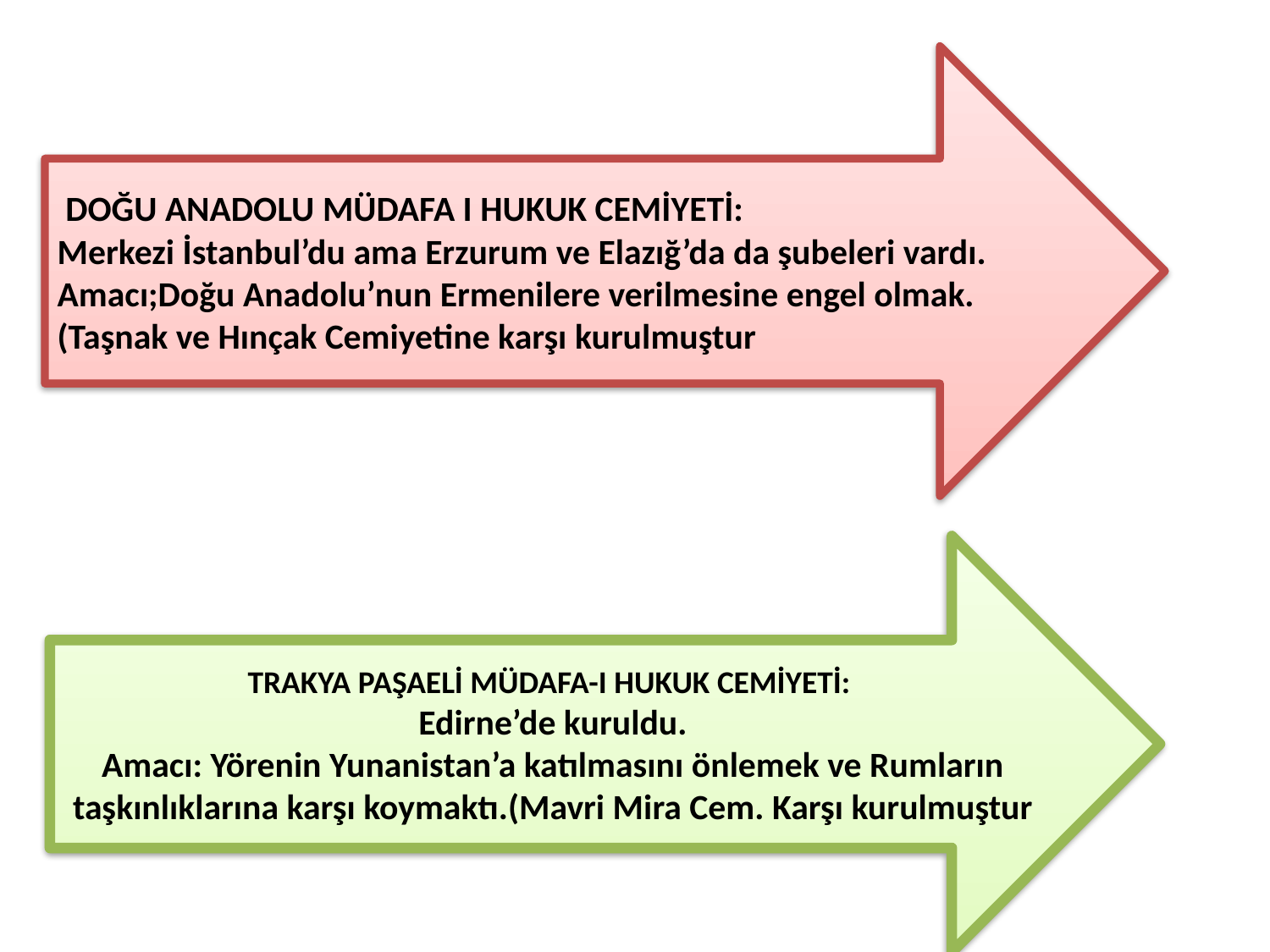

DOĞU ANADOLU MÜDAFA I HUKUK CEMİYETİ:
Merkezi İstanbul’du ama Erzurum ve Elazığ’da da şubeleri vardı.
Amacı;Doğu Anadolu’nun Ermenilere verilmesine engel olmak.(Taşnak ve Hınçak Cemiyetine karşı kurulmuştur
TRAKYA PAŞAELİ MÜDAFA-I HUKUK CEMİYETİ:
Edirne’de kuruldu.
Amacı: Yörenin Yunanistan’a katılmasını önlemek ve Rumların taşkınlıklarına karşı koymaktı.(Mavri Mira Cem. Karşı kurulmuştur